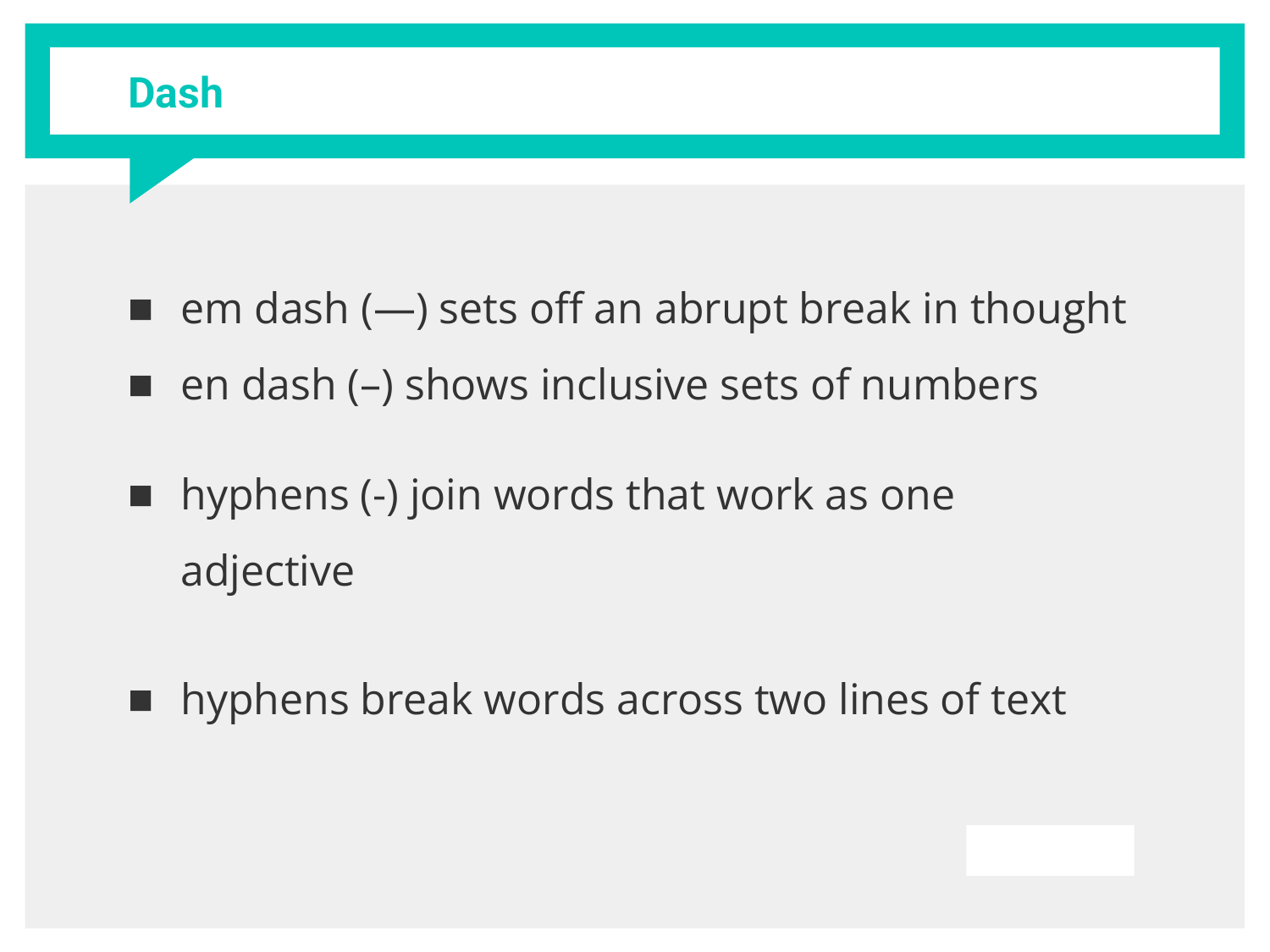

# Dash
em dash (—) sets off an abrupt break in thought
en dash (–) shows inclusive sets of numbers
hyphens (-) join words that work as one adjective
hyphens break words across two lines of text
-